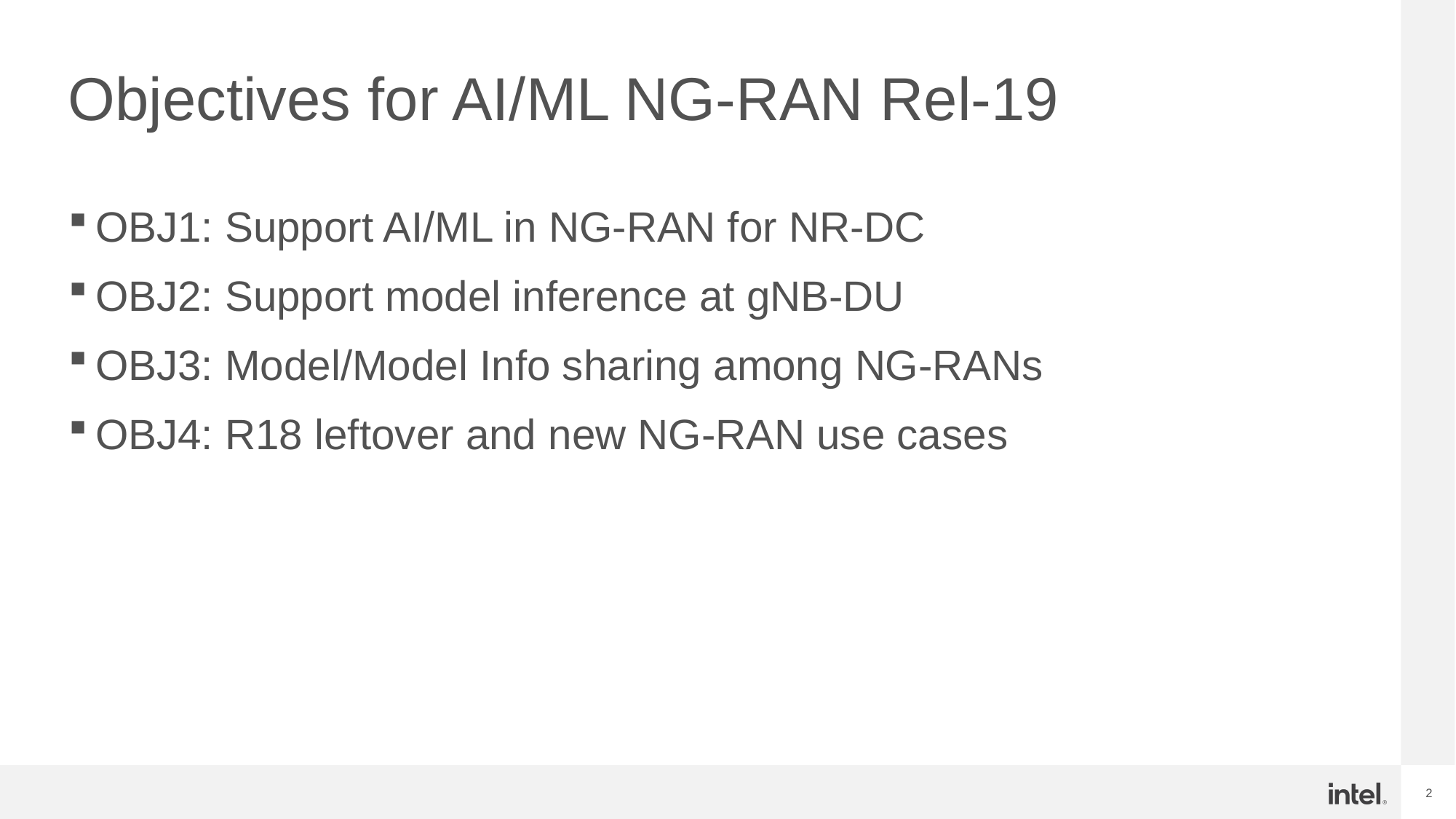

# Objectives for AI/ML NG-RAN Rel-19
OBJ1: Support AI/ML in NG-RAN for NR-DC
OBJ2: Support model inference at gNB-DU
OBJ3: Model/Model Info sharing among NG-RANs
OBJ4: R18 leftover and new NG-RAN use cases